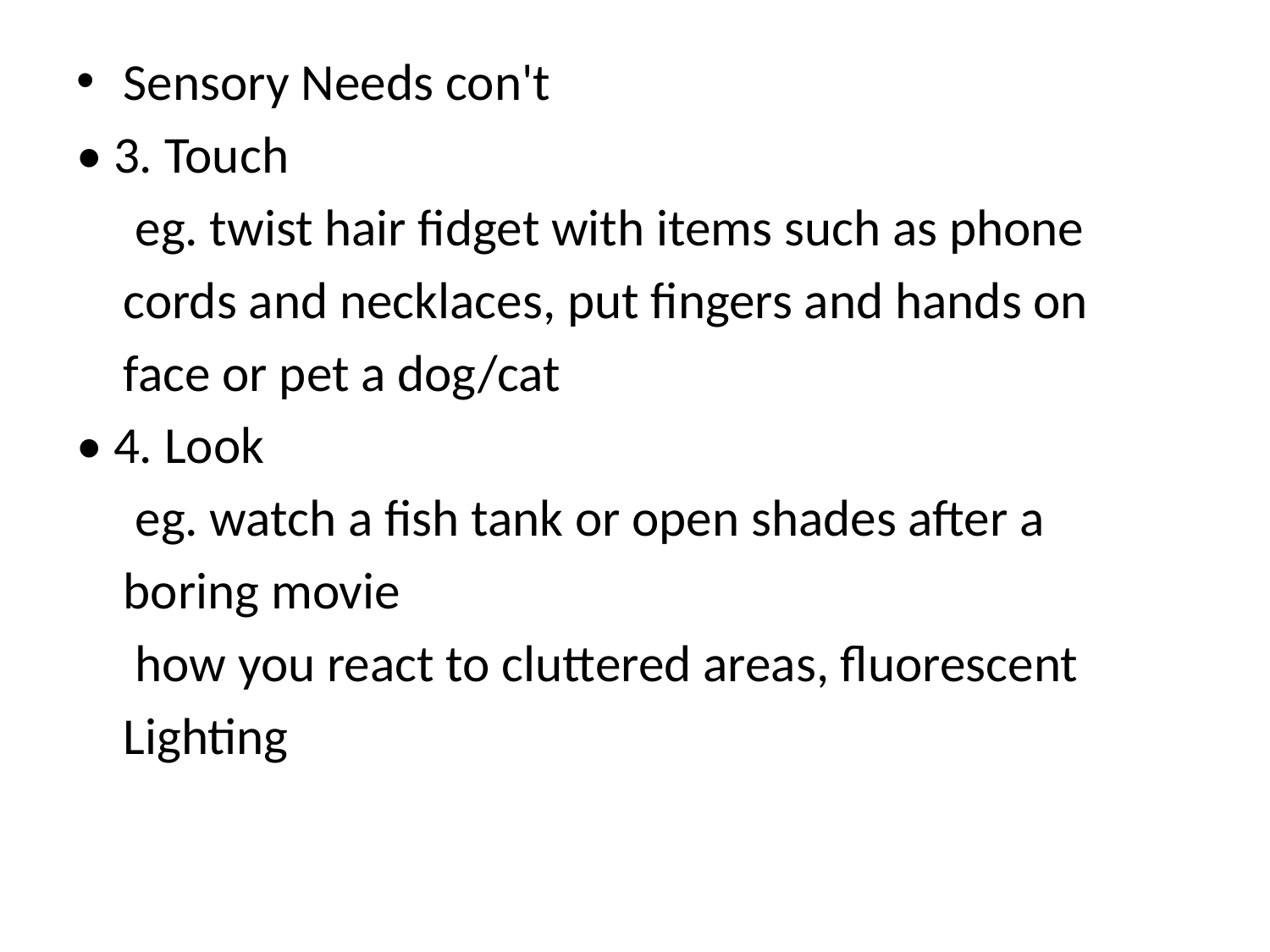

Sensory Needs con't
• 3. Touch
	 eg. twist hair fidget with items such as phone
	cords and necklaces, put fingers and hands on
	face or pet a dog/cat
• 4. Look
	 eg. watch a fish tank or open shades after a
	boring movie
	 how you react to cluttered areas, fluorescent
	Lighting